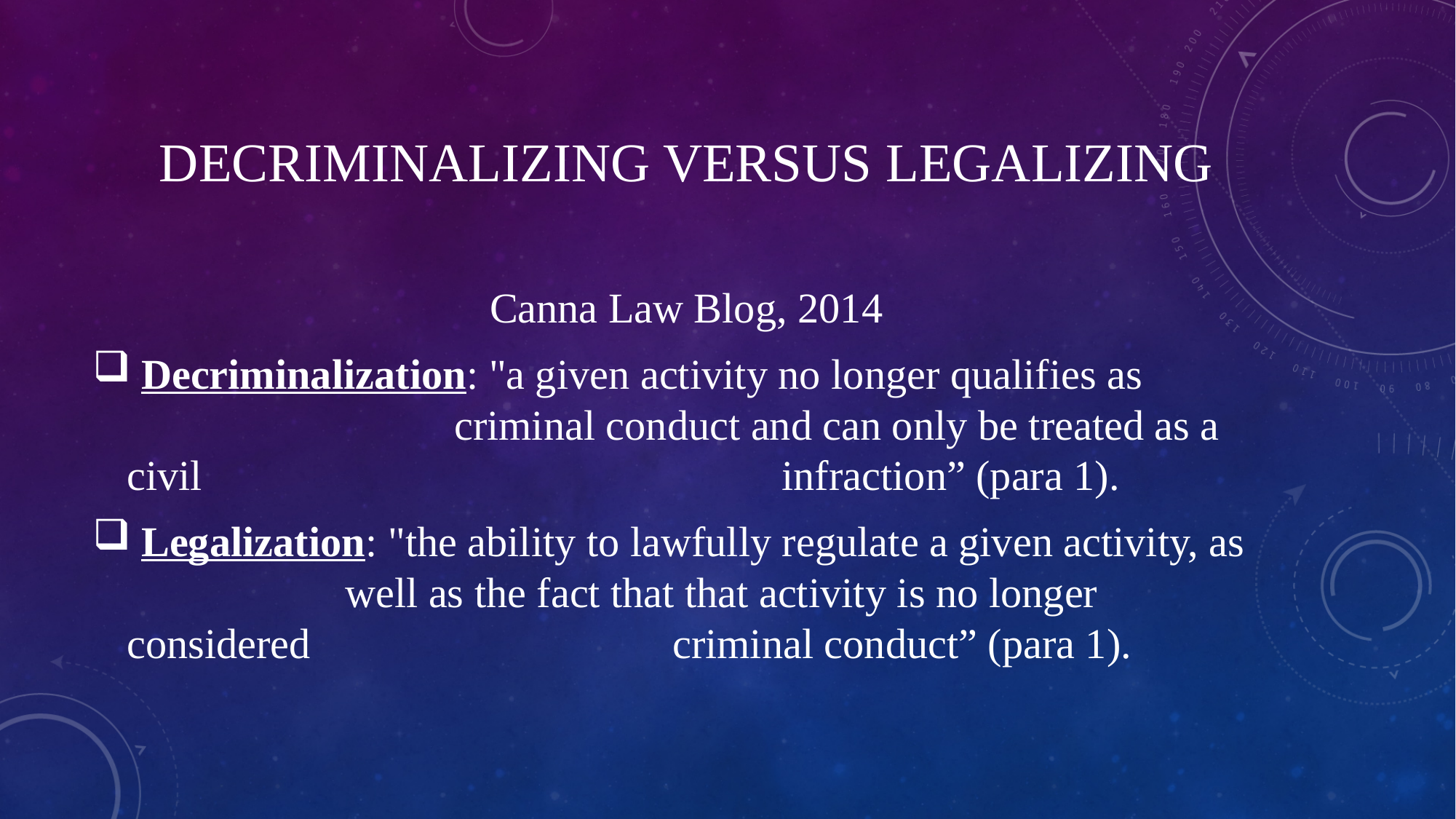

# Decriminalizing versus legalizing
Canna Law Blog, 2014
 Decriminalization: "a given activity no longer qualifies as 				criminal conduct and can only be treated as a civil 						infraction” (para 1).
 Legalization: "the ability to lawfully regulate a given activity, as 		well as the fact that that activity is no longer considered 				criminal conduct” (para 1).